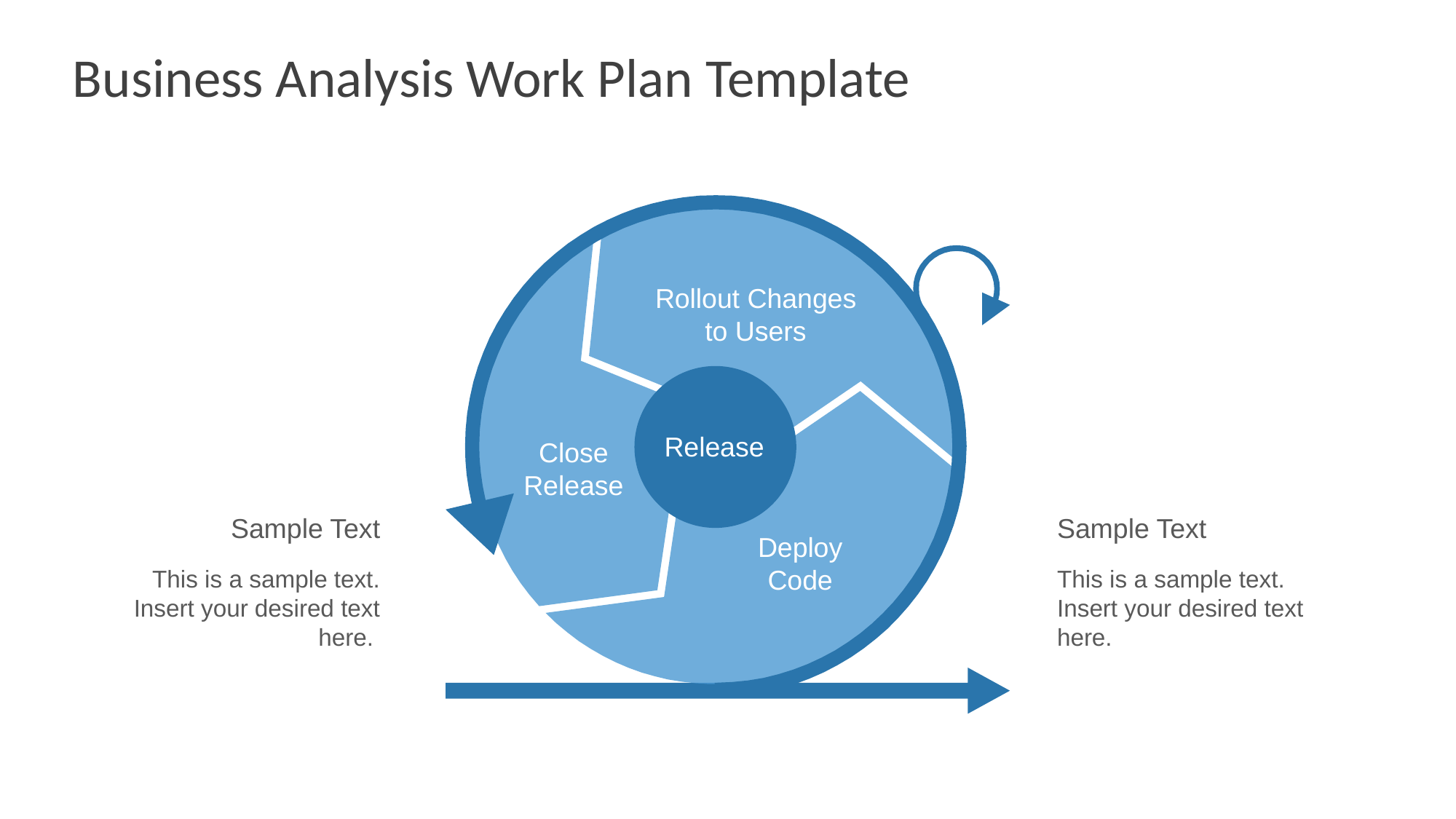

# Business Analysis Work Plan Template

Rollout Changes to Users

Release
Close
Release
Sample Text
This is a sample text. Insert your desired text here.
Sample Text
This is a sample text. Insert your desired text here.
Deploy
Code